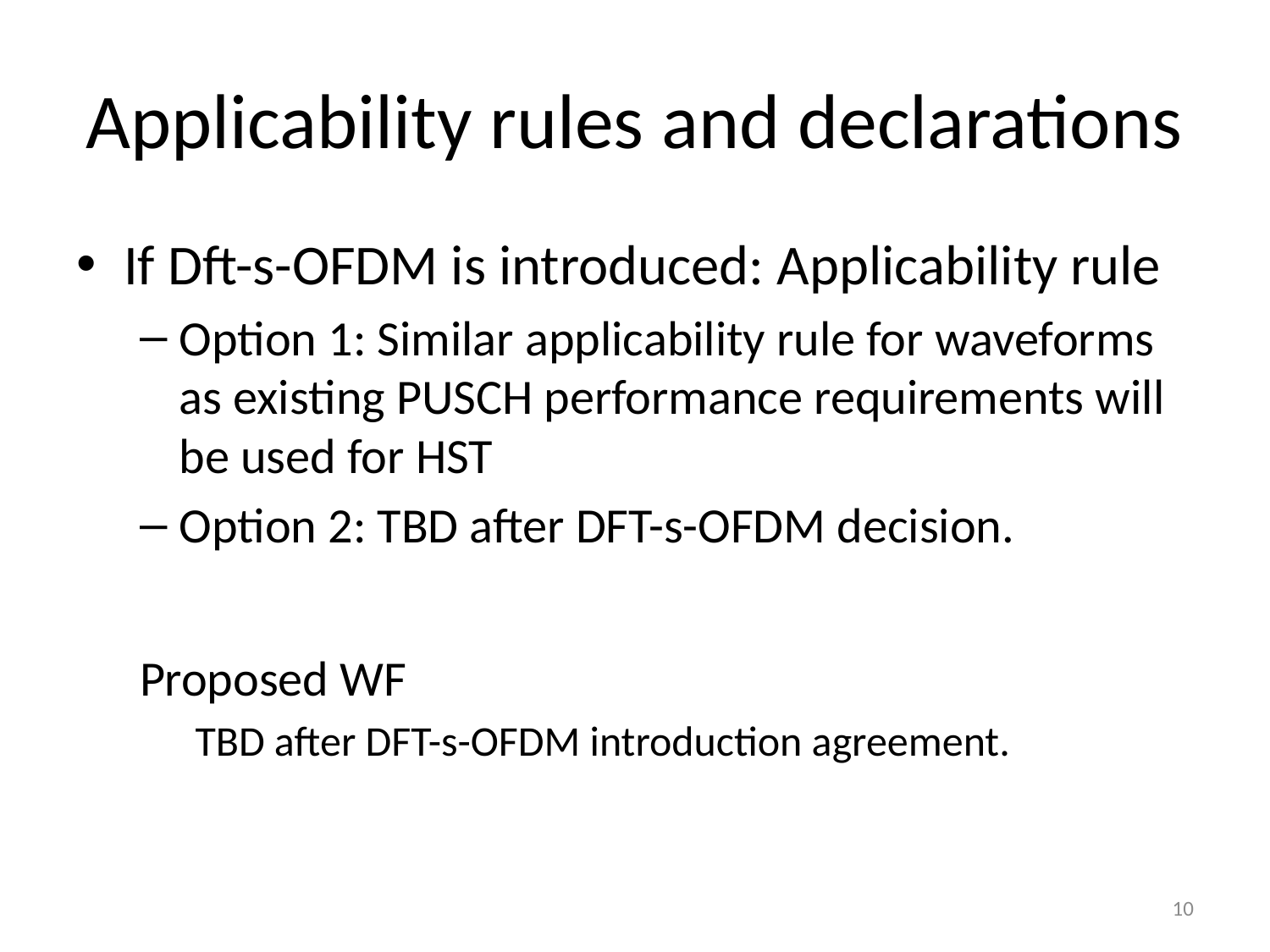

# Applicability rules and declarations
If Dft-s-OFDM is introduced: Applicability rule
Option 1: Similar applicability rule for waveforms as existing PUSCH performance requirements will be used for HST
Option 2: TBD after DFT-s-OFDM decision.

Proposed WF
TBD after DFT-s-OFDM introduction agreement.

10